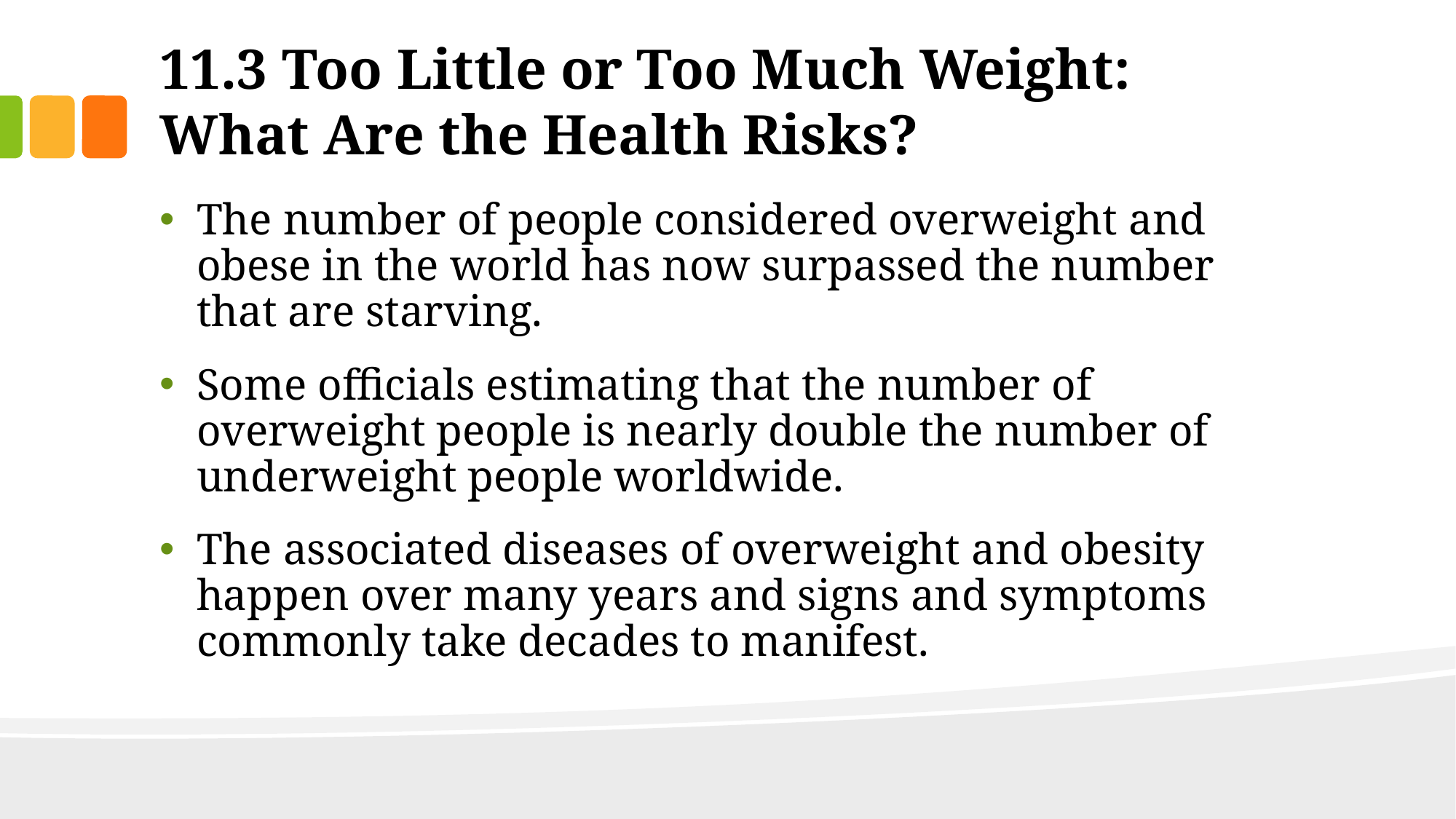

# 11.3 Too Little or Too Much Weight: What Are the Health Risks?
The number of people considered overweight and obese in the world has now surpassed the number that are starving.
Some officials estimating that the number of overweight people is nearly double the number of underweight people worldwide.
The associated diseases of overweight and obesity happen over many years and signs and symptoms commonly take decades to manifest.